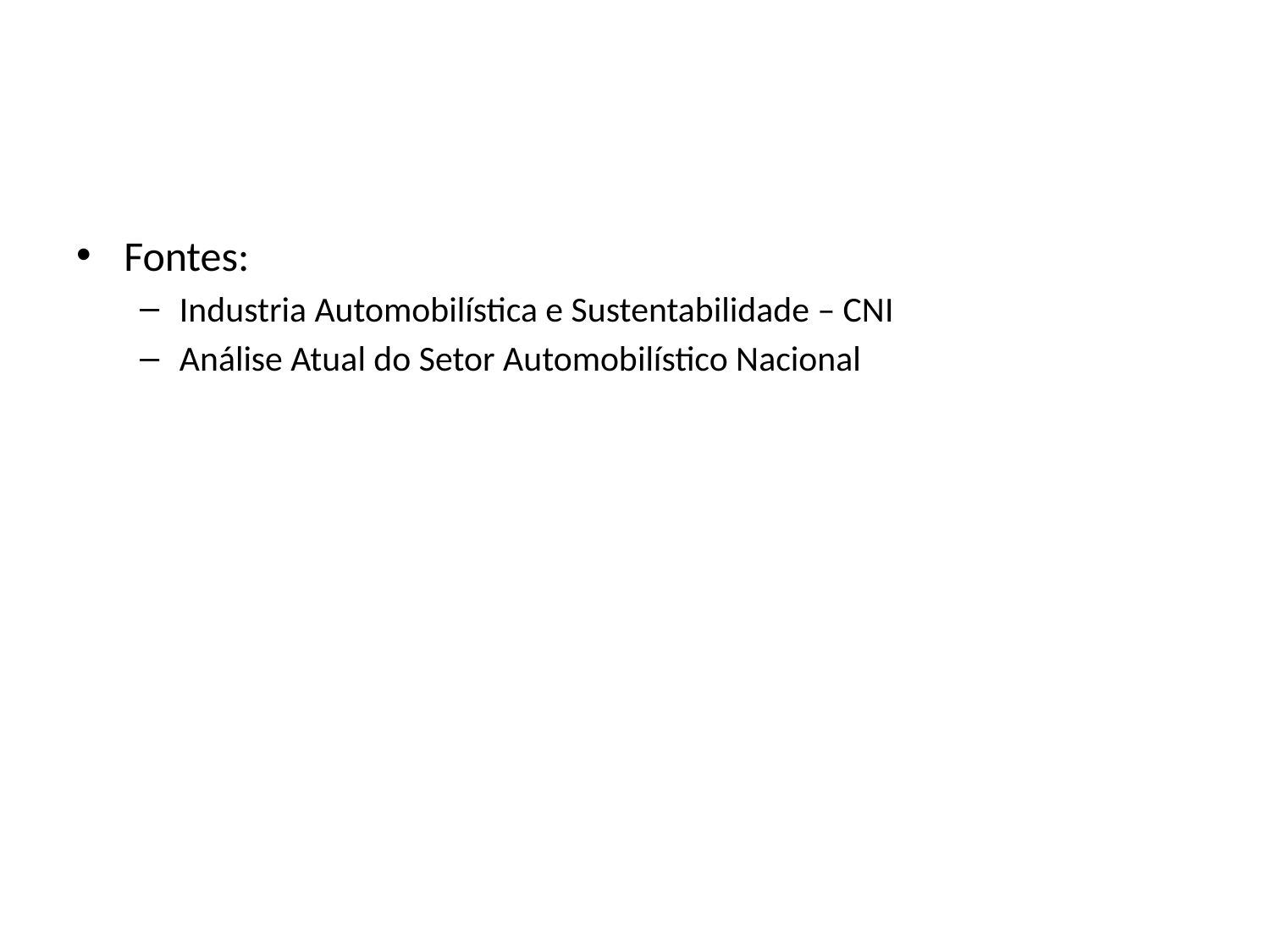

#
Fontes:
Industria Automobilística e Sustentabilidade – CNI
Análise Atual do Setor Automobilístico Nacional